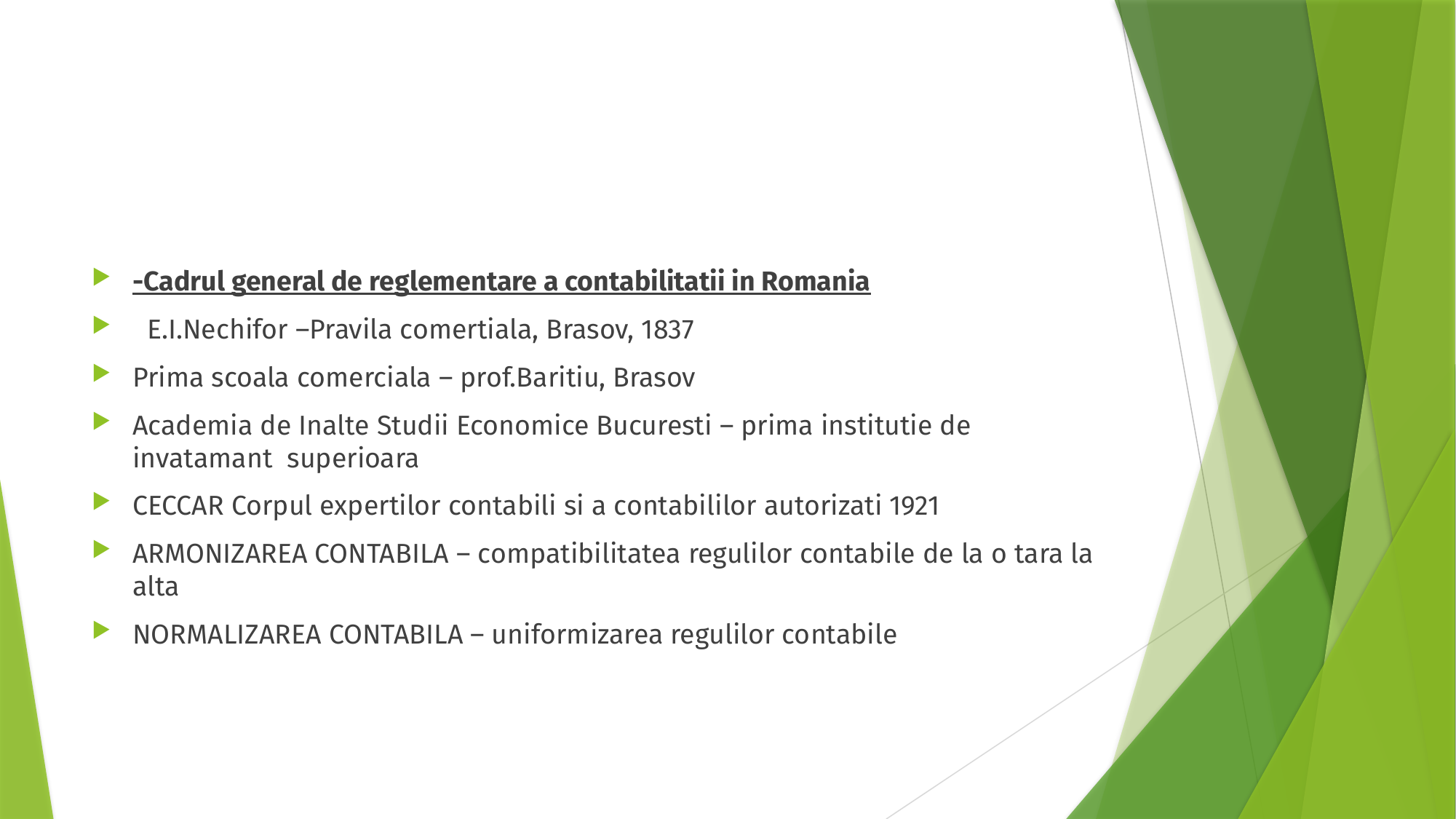

#
-Cadrul general de reglementare a contabilitatii in Romania
  E.I.Nechifor –Pravila comertiala, Brasov, 1837
Prima scoala comerciala – prof.Baritiu, Brasov
Academia de Inalte Studii Economice Bucuresti – prima institutie de invatamant  superioara
CECCAR Corpul expertilor contabili si a contabililor autorizati 1921
ARMONIZAREA CONTABILA – compatibilitatea regulilor contabile de la o tara la alta
NORMALIZAREA CONTABILA – uniformizarea regulilor contabile